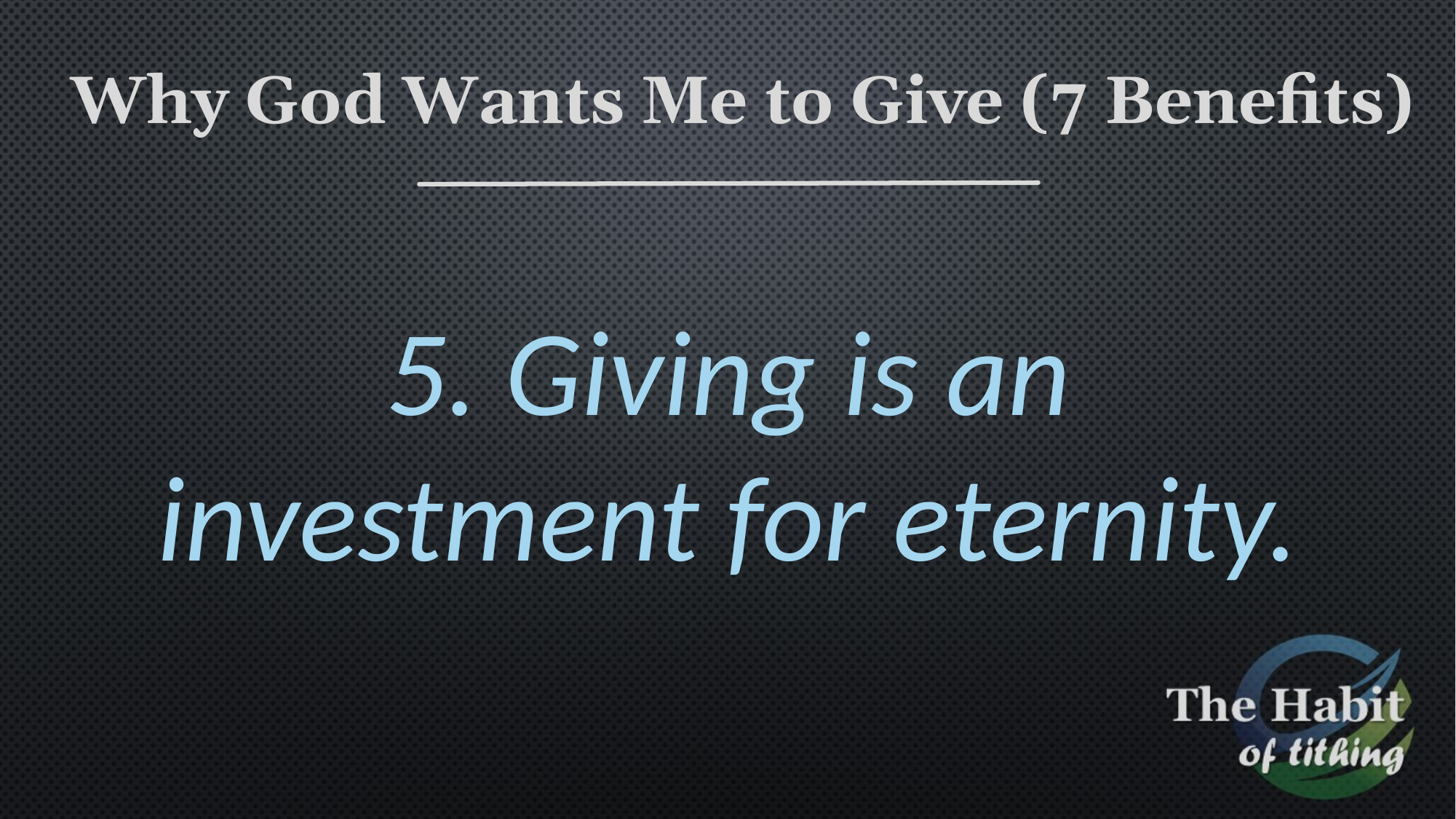

Why God Wants Me to Give (7 Benefits)
5. Giving is an investment for eternity.